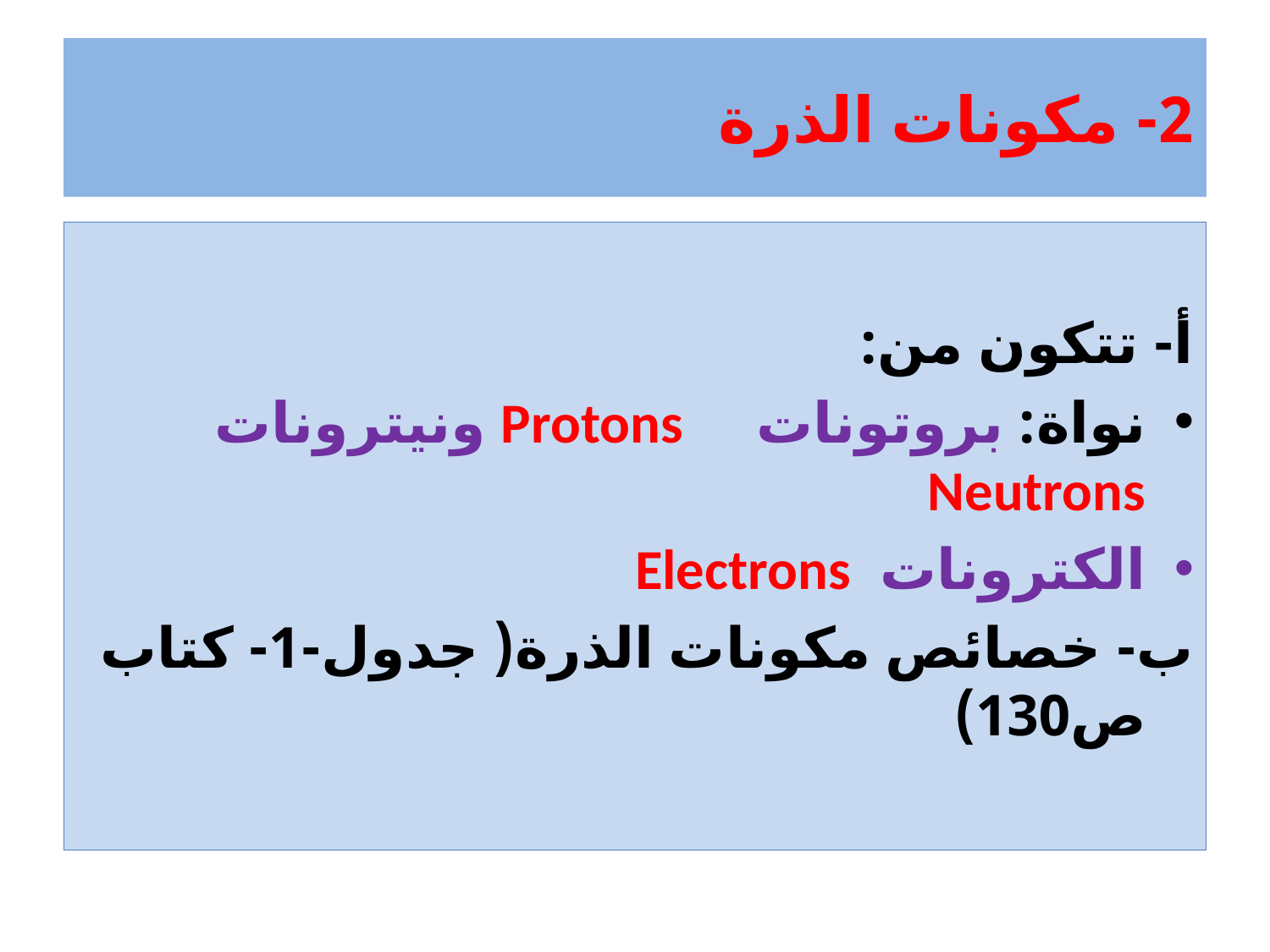

# 2- مكونات الذرة

أ- تتكون من:
نواة: بروتونات     Protons ونيترونات  Neutrons
الكترونات  Electrons
ب- خصائص مكونات الذرة( جدول-1- كتاب ص130)